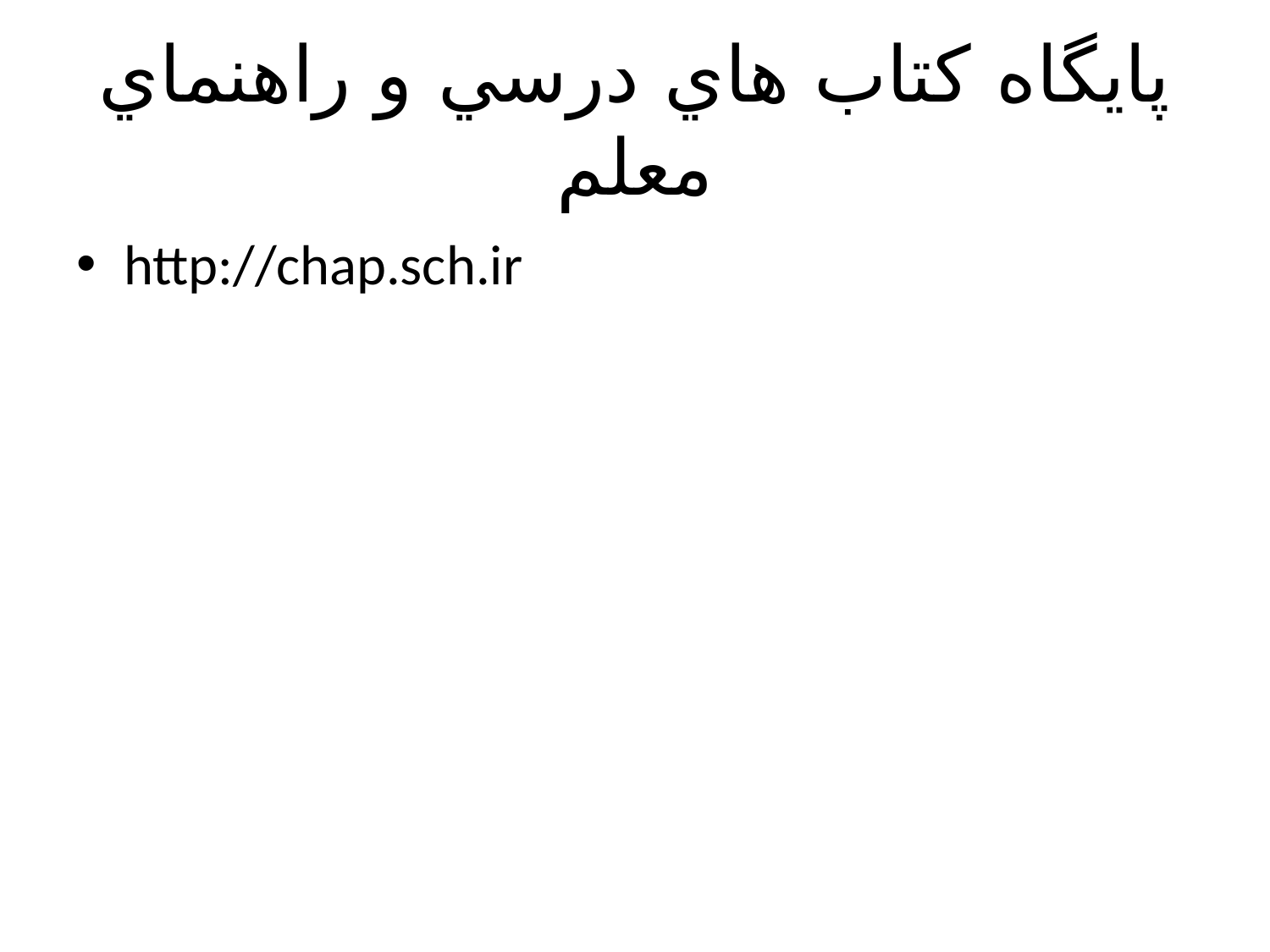

# پايگاه كتاب هاي درسي و راهنماي معلم
http://chap.sch.ir